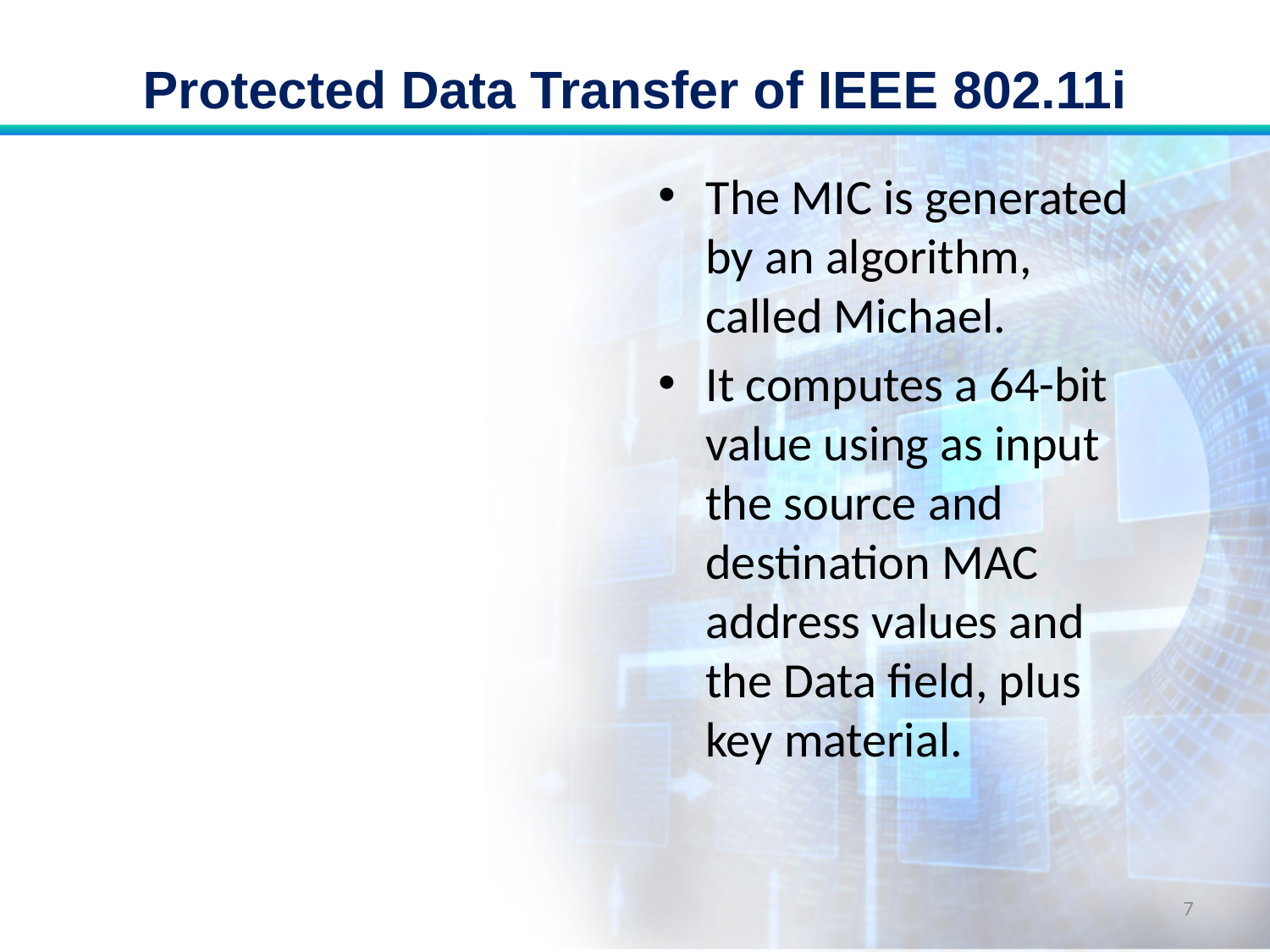

# Protected Data Transfer of IEEE 802.11i
The MIC is generated by an algorithm, called Michael.
It computes a 64-bit value using as input the source and destination MAC address values and the Data field, plus key material.
7